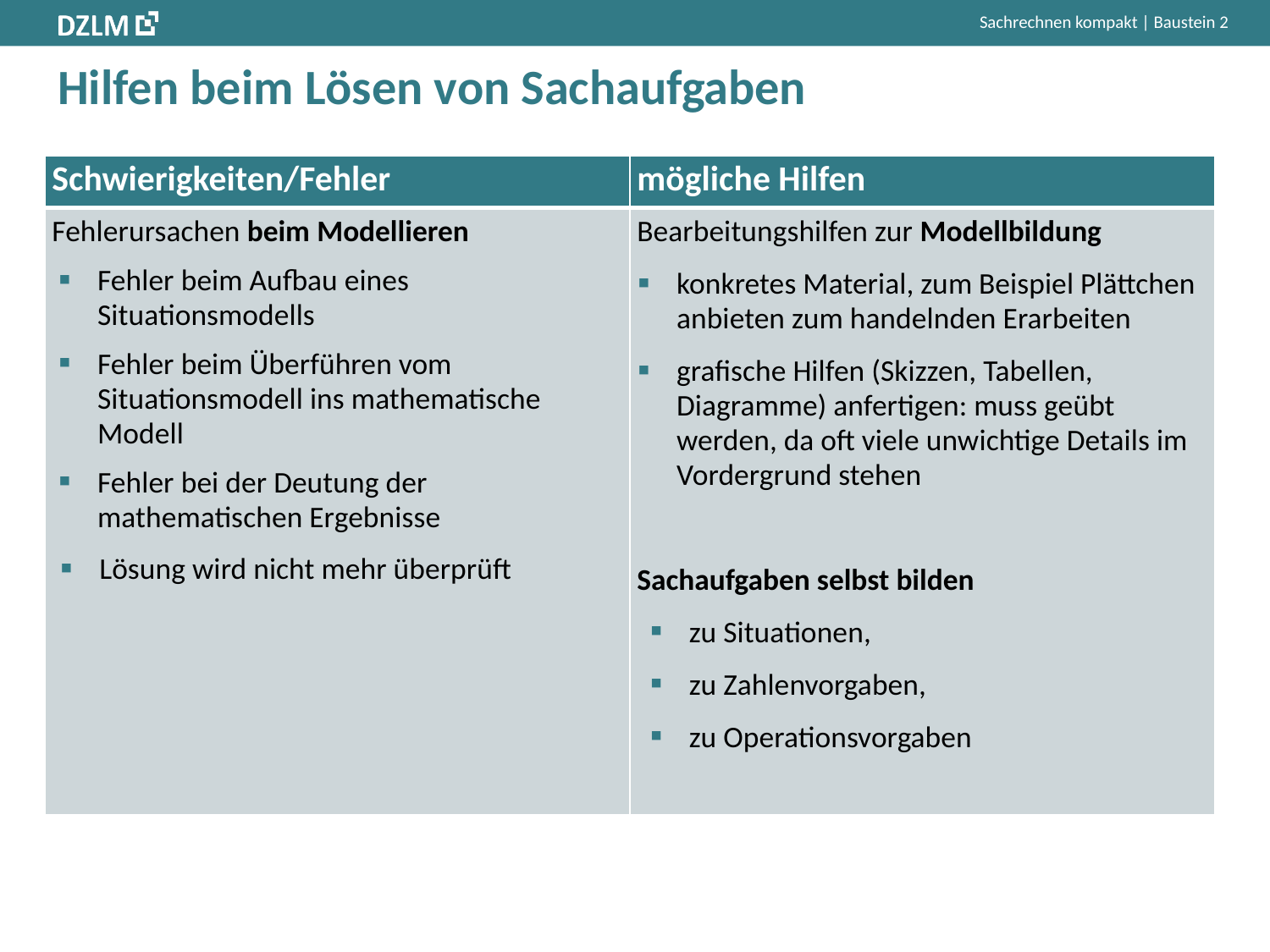

# Hilfen beim Lösen von Sachaufgaben
| Schwierigkeiten/Fehler | mögliche Hilfen |
| --- | --- |
| Fehlerursachen beim Modellieren Fehler beim Aufbau eines Situationsmodells Fehler beim Überführen vom Situationsmodell ins mathematische Modell Fehler bei der Deutung der mathematischen Ergebnisse Lösung wird nicht mehr überprüft | Bearbeitungshilfen zur Modellbildung konkretes Material, zum Beispiel Plättchen anbieten zum handelnden Erarbeiten grafische Hilfen (Skizzen, Tabellen, Diagramme) anfertigen: muss geübt werden, da oft viele unwichtige Details im Vordergrund stehen Sachaufgaben selbst bilden zu Situationen, zu Zahlenvorgaben, zu Operationsvorgaben |